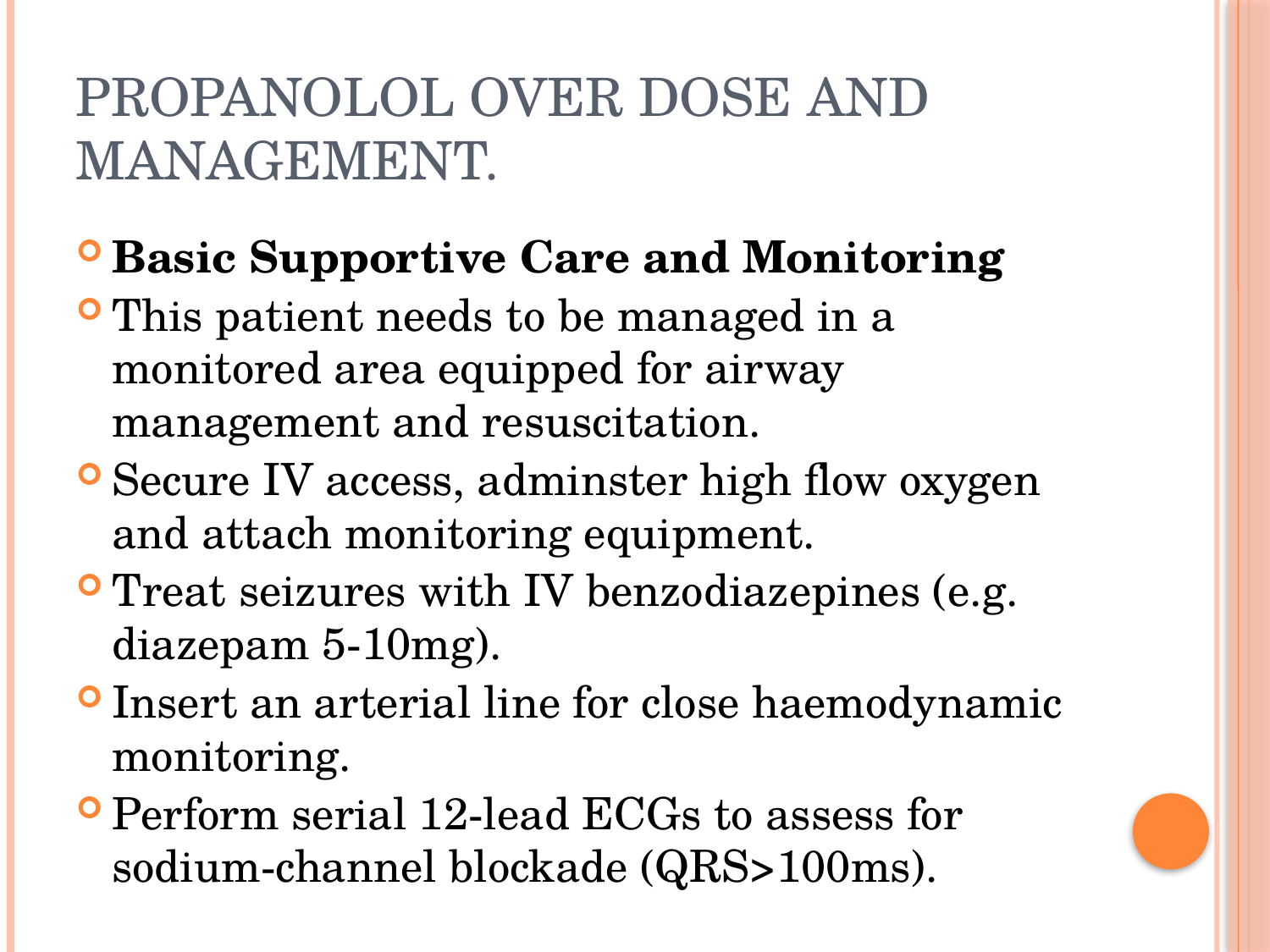

# Propanolol over dose and management.
Basic Supportive Care and Monitoring
This patient needs to be managed in a monitored area equipped for airway management and resuscitation.
Secure IV access, adminster high flow oxygen and attach monitoring equipment.
Treat seizures with IV benzodiazepines (e.g. diazepam 5-10mg).
Insert an arterial line for close haemodynamic monitoring.
Perform serial 12-lead ECGs to assess for sodium-channel blockade (QRS>100ms).